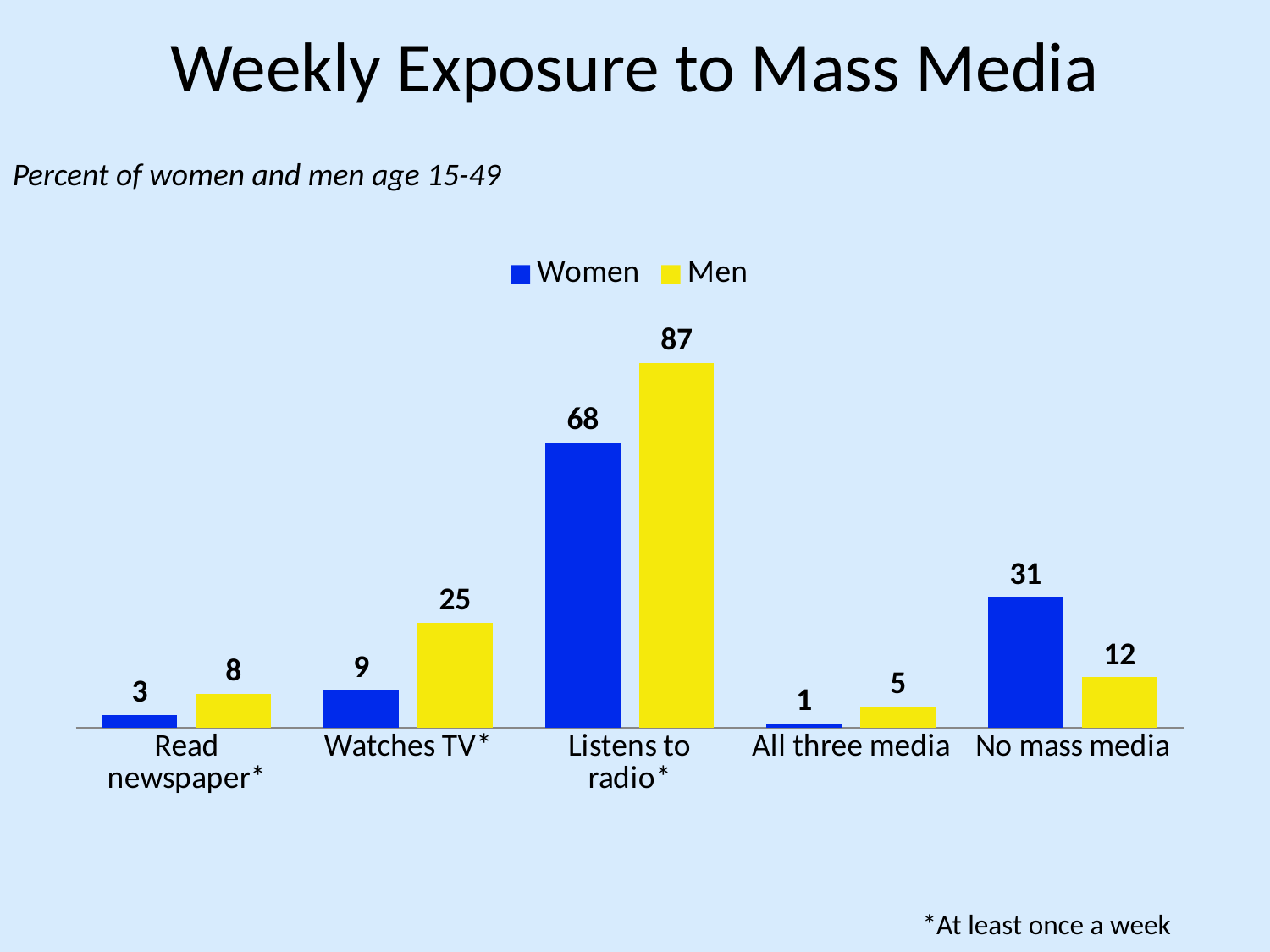

# Weekly Exposure to Mass Media
Percent of women and men age 15-49

### Chart

| Category | Women | Men |
|---|---|---|
| Read newspaper* | 3.0 | 8.0 |
| Watches TV* | 9.0 | 25.0 |
| Listens to radio* | 68.0 | 87.0 |
| All three media | 1.0 | 5.0 |
| No mass media | 31.0 | 12.0 |
*At least once a week